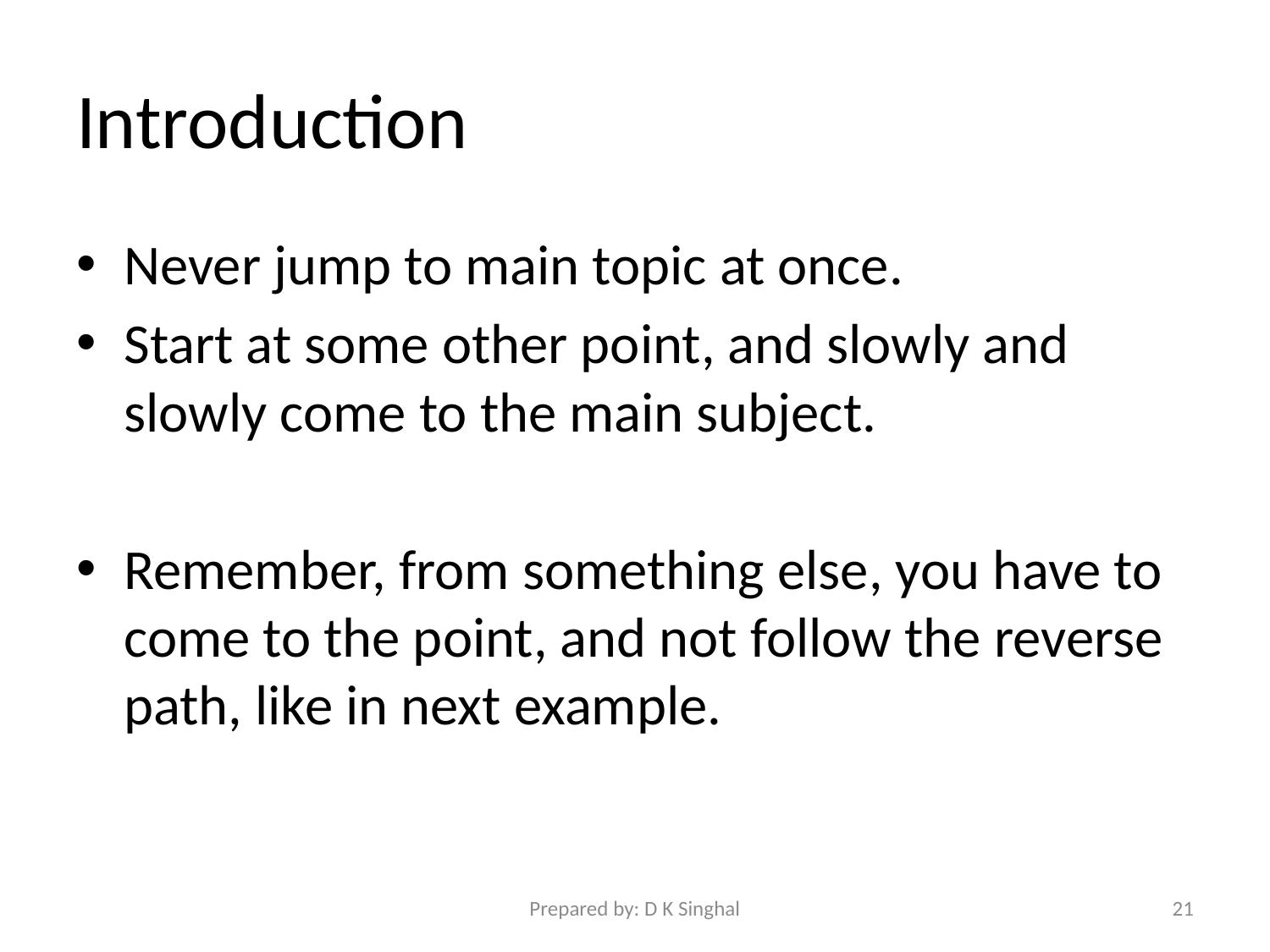

# Introduction
Never jump to main topic at once.
Start at some other point, and slowly and slowly come to the main subject.

Remember, from something else, you have to come to the point, and not follow the reverse path, like in next example.
Prepared by: D K Singhal
21